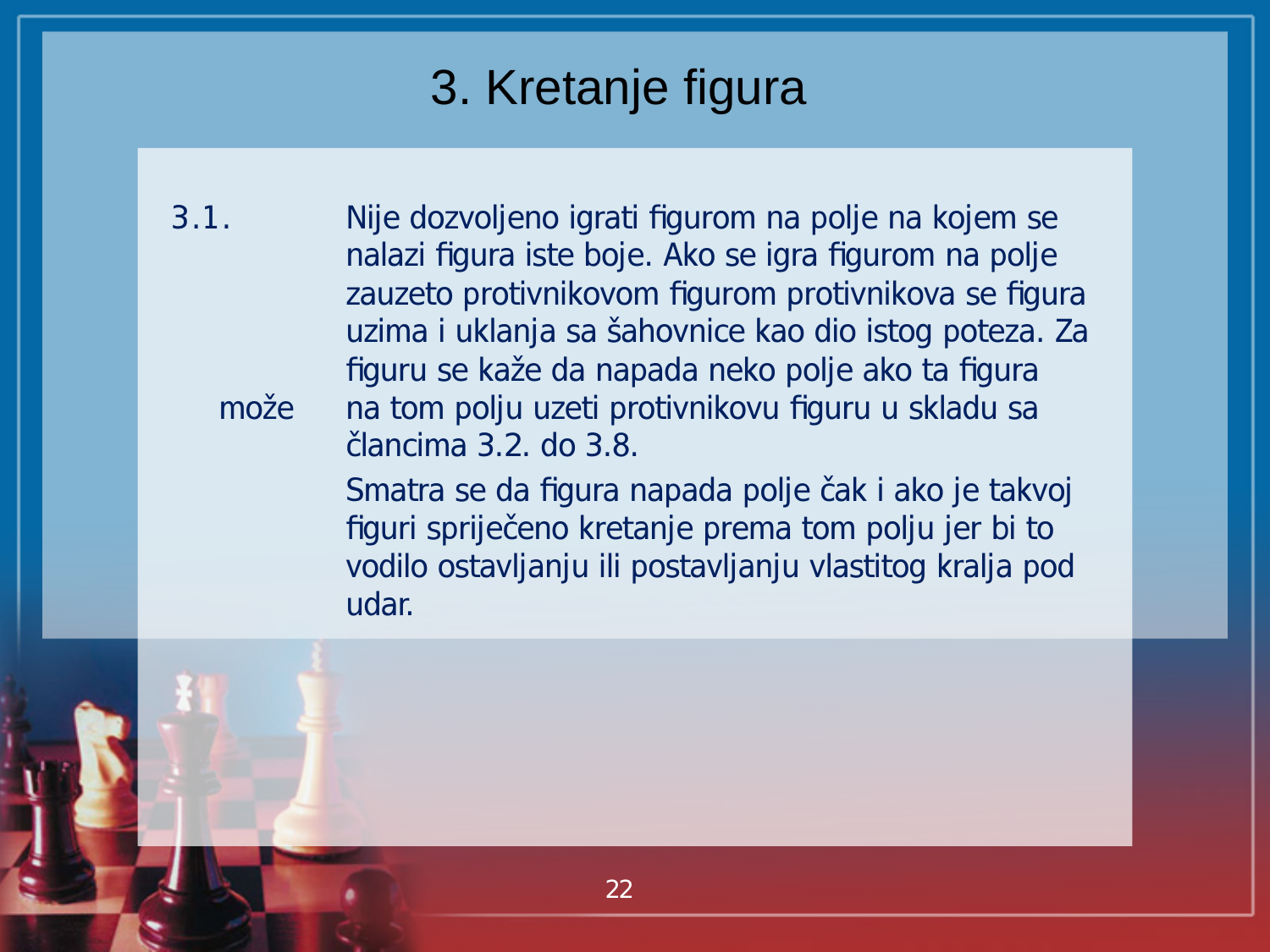

# 3. Kretanje figura
3.1.	Nije dozvoljeno igrati figurom na polje na kojem se 	nalazi figura iste boje. Ako se igra figurom na polje 	zauzeto protivnikovom figurom protivnikova se figura 	uzima i uklanja sa šahovnice kao dio istog poteza. Za 	figuru se kaže da napada neko polje ako ta figura može 	na tom polju uzeti protivnikovu figuru u skladu sa 	člancima 3.2. do 3.8.
		Smatra se da figura napada polje čak i ako je takvoj 	figuri spriječeno kretanje prema tom polju jer bi to 	vodilo ostavljanju ili postavljanju vlastitog kralja pod 	udar.
22